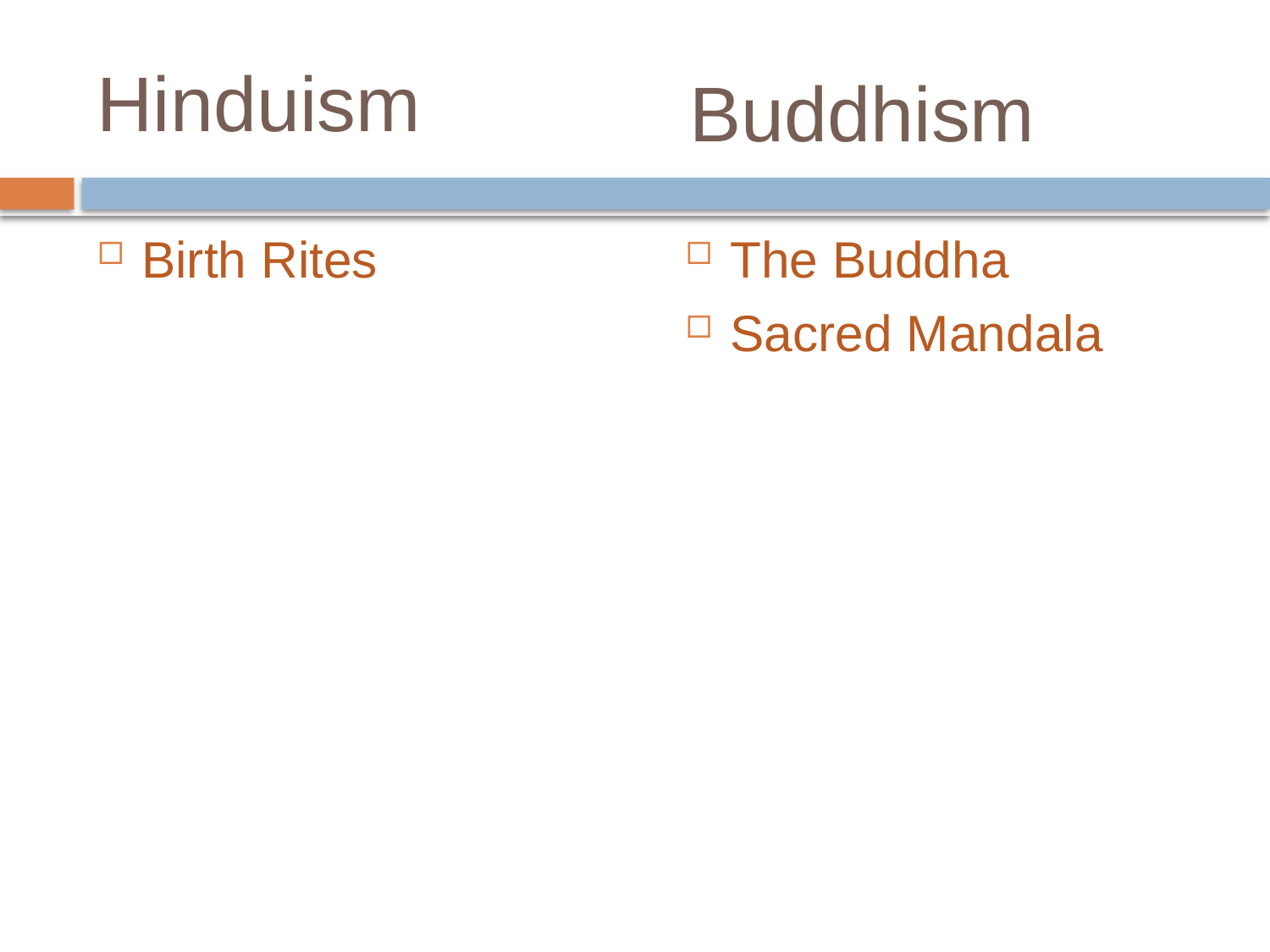

# Hinduism
Buddhism
Birth Rites
The Buddha
Sacred Mandala